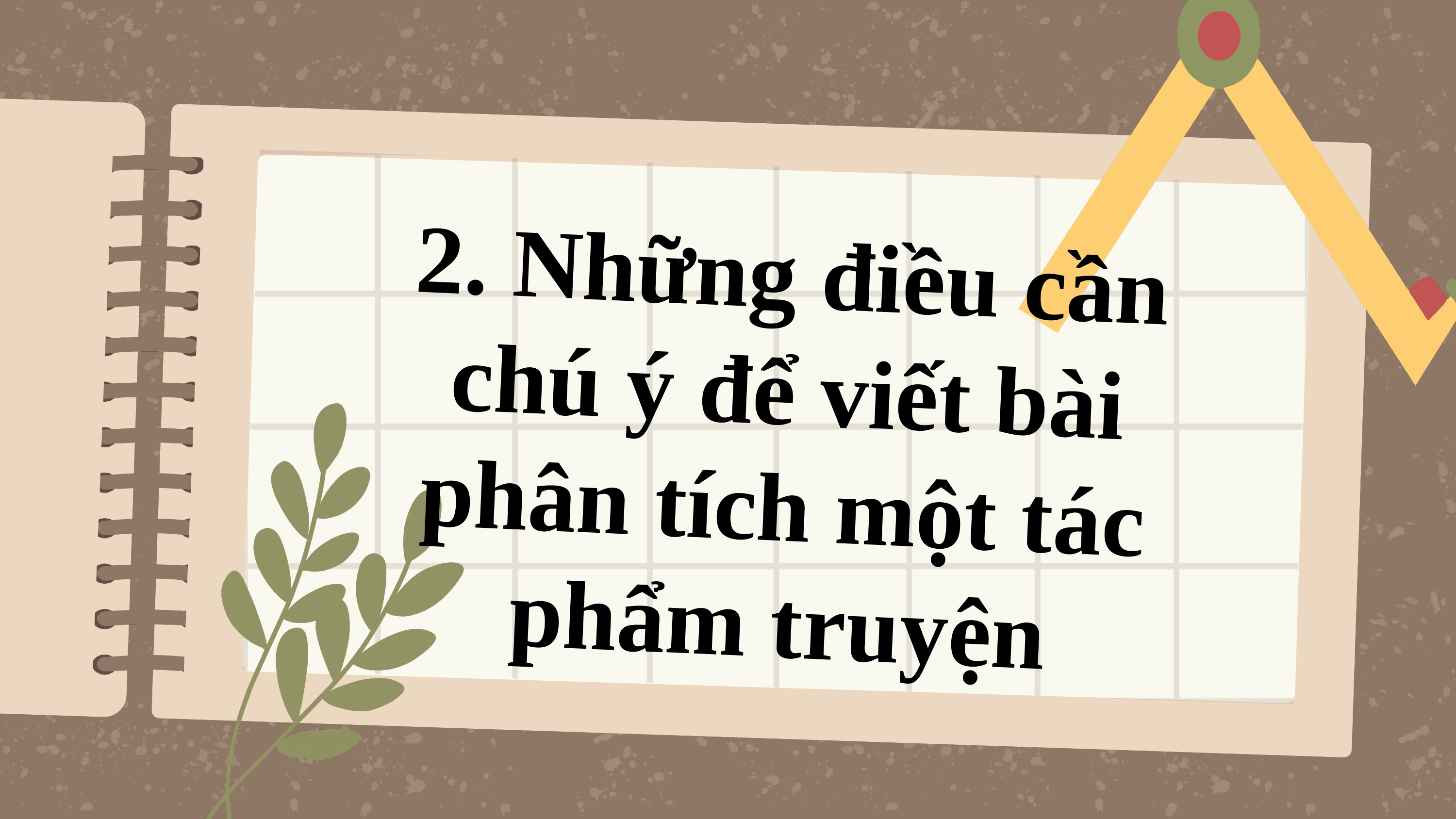

2. Những điều cần chú ý để viết bài phân tích một tác phẩm truyện